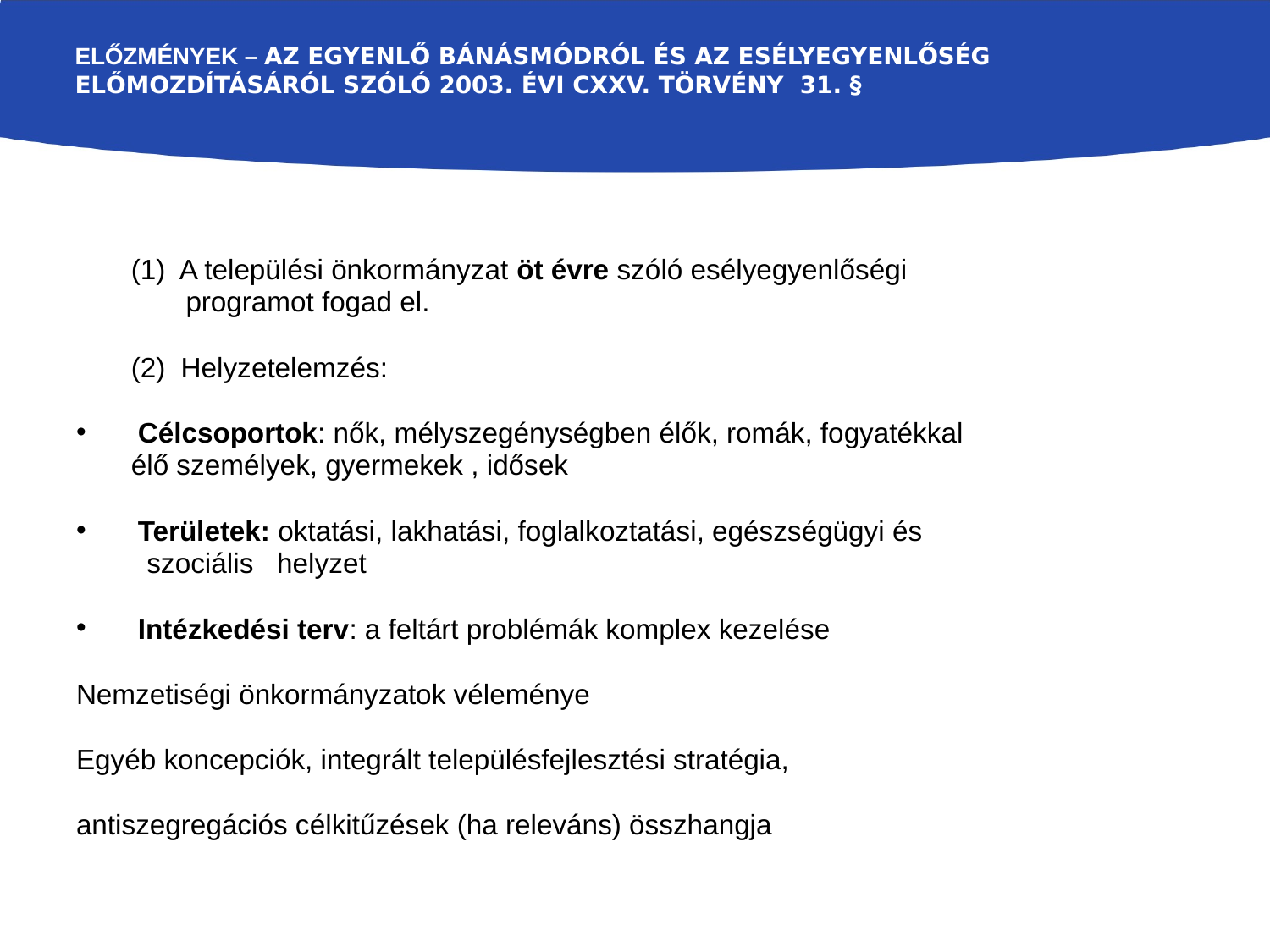

# Előzmények – Az egyenlő bánásmódról és az esélyegyenlőség előmozdításáról szóló 2003. évi CXXV. törvény  31. §

(1)  A települési önkormányzat öt évre szóló esélyegyenlőségi
       programot fogad el.

       (2)  Helyzetelemzés:

Célcsoportok: nők, mélyszegénységben élők, romák, fogyatékkal
       élő személyek, gyermekek , idősek

Területek: oktatási, lakhatási, foglalkoztatási, egészségügyi és
         szociális   helyzet

Intézkedési terv: a feltárt problémák komplex kezelése

Nemzetiségi önkormányzatok véleménye

Egyéb koncepciók, integrált településfejlesztési stratégia,

antiszegregációs célkitűzések (ha releváns) összhangja